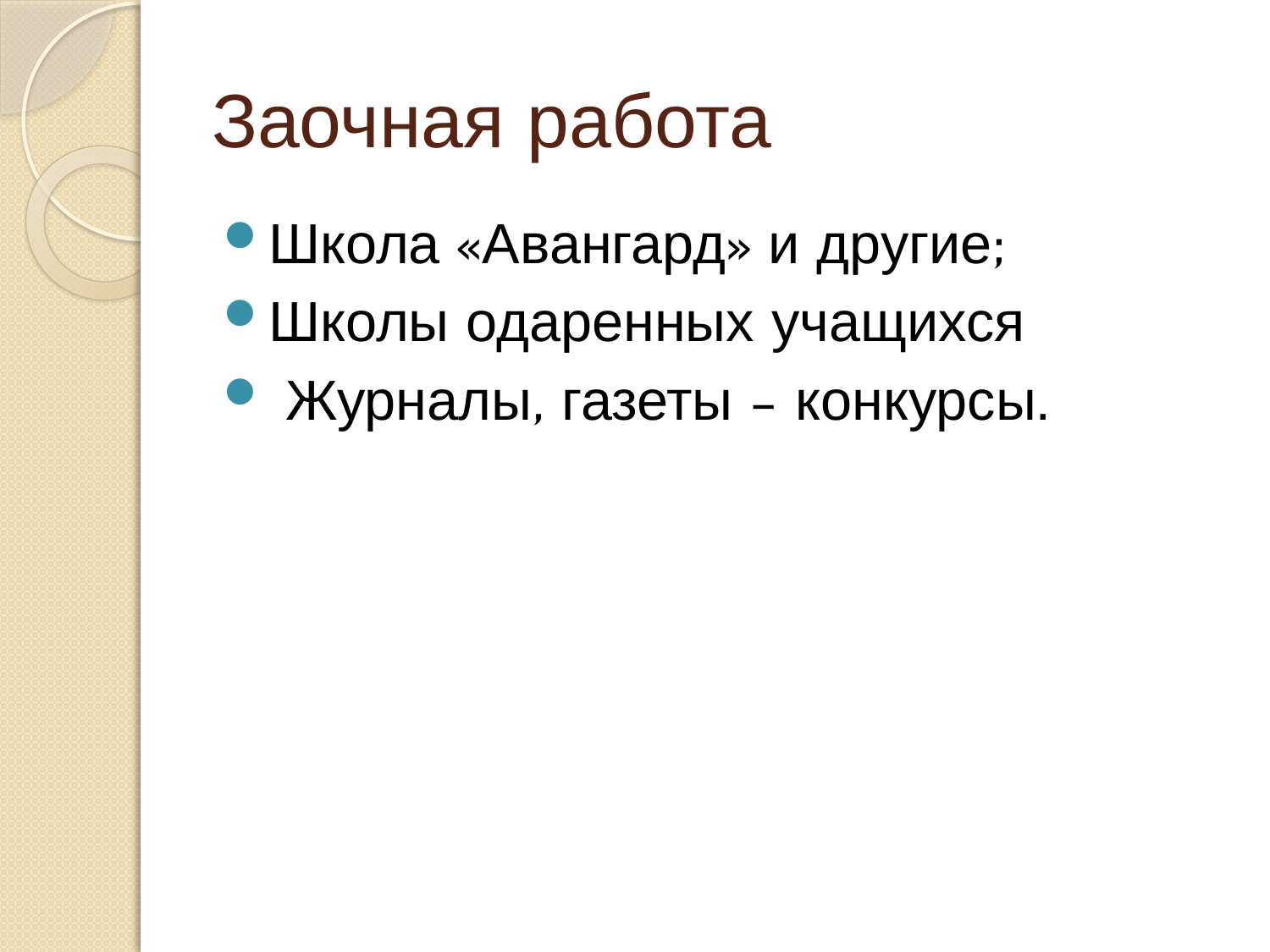

# Заочная работа
Школа «Авангард» и другие;
Школы одаренных учащихся
 Журналы, газеты – конкурсы.